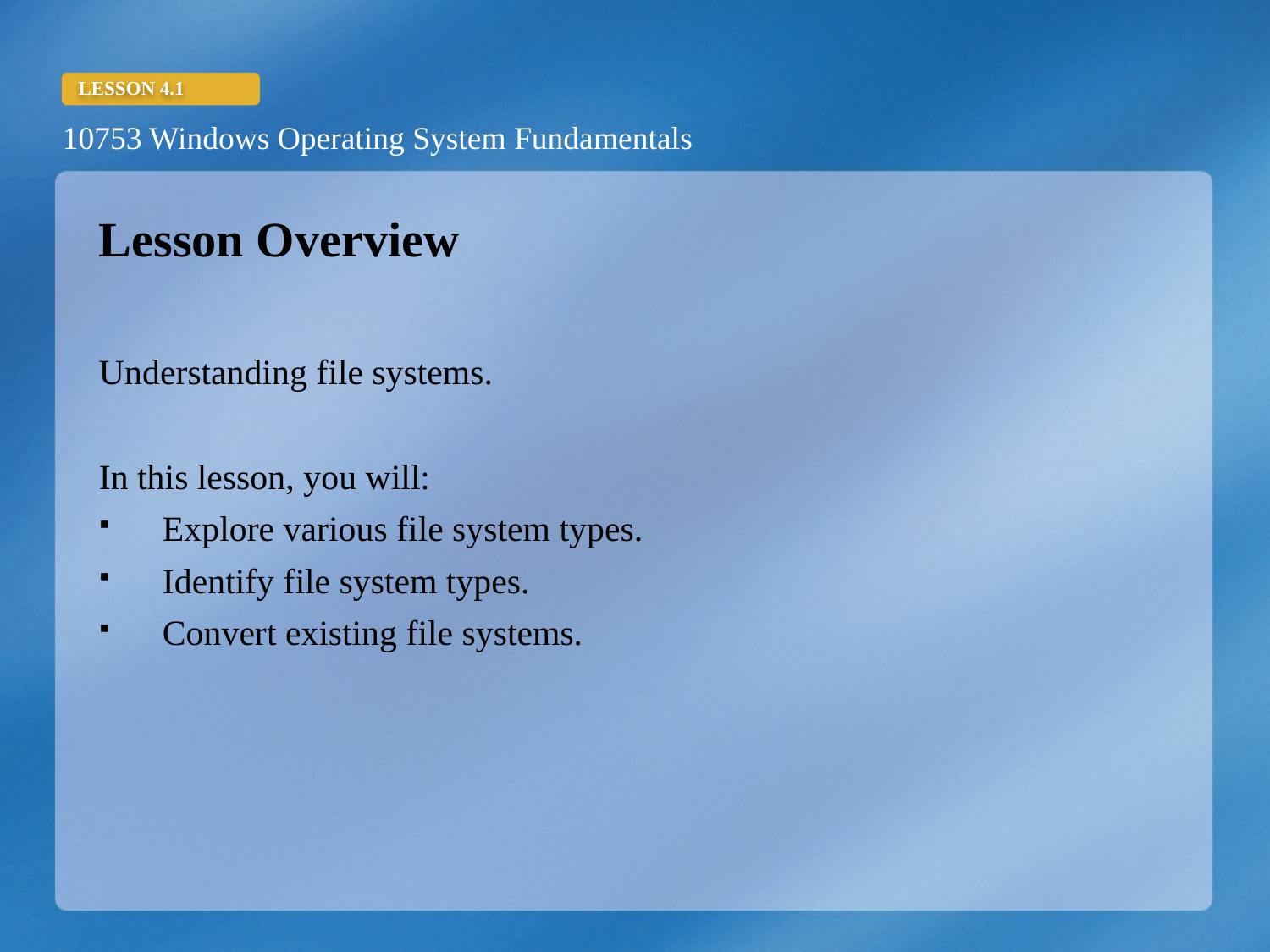

Lesson Overview

Understanding file systems.

In this lesson, you will:
Explore various file system types.
Identify file system types.
Convert existing file systems.